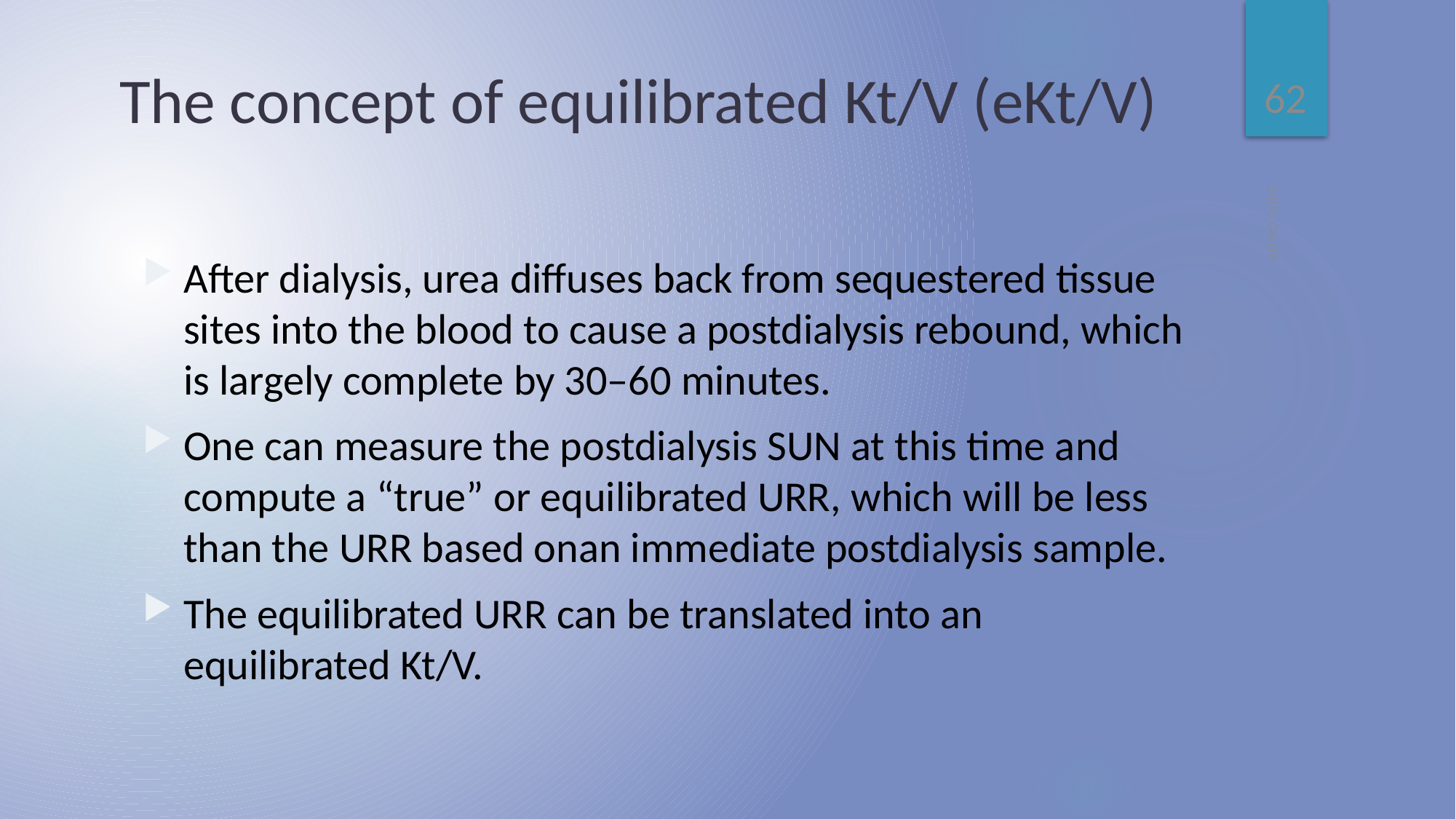

62
# The concept of equilibrated Kt/V (eKt/V)
1401.04.09
After dialysis, urea diffuses back from sequestered tissue sites into the blood to cause a postdialysis rebound, which is largely complete by 30–60 minutes.
One can measure the postdialysis SUN at this time and compute a “true” or equilibrated URR, which will be less than the URR based onan immediate postdialysis sample.
The equilibrated URR can be translated into an equilibrated Kt/V.